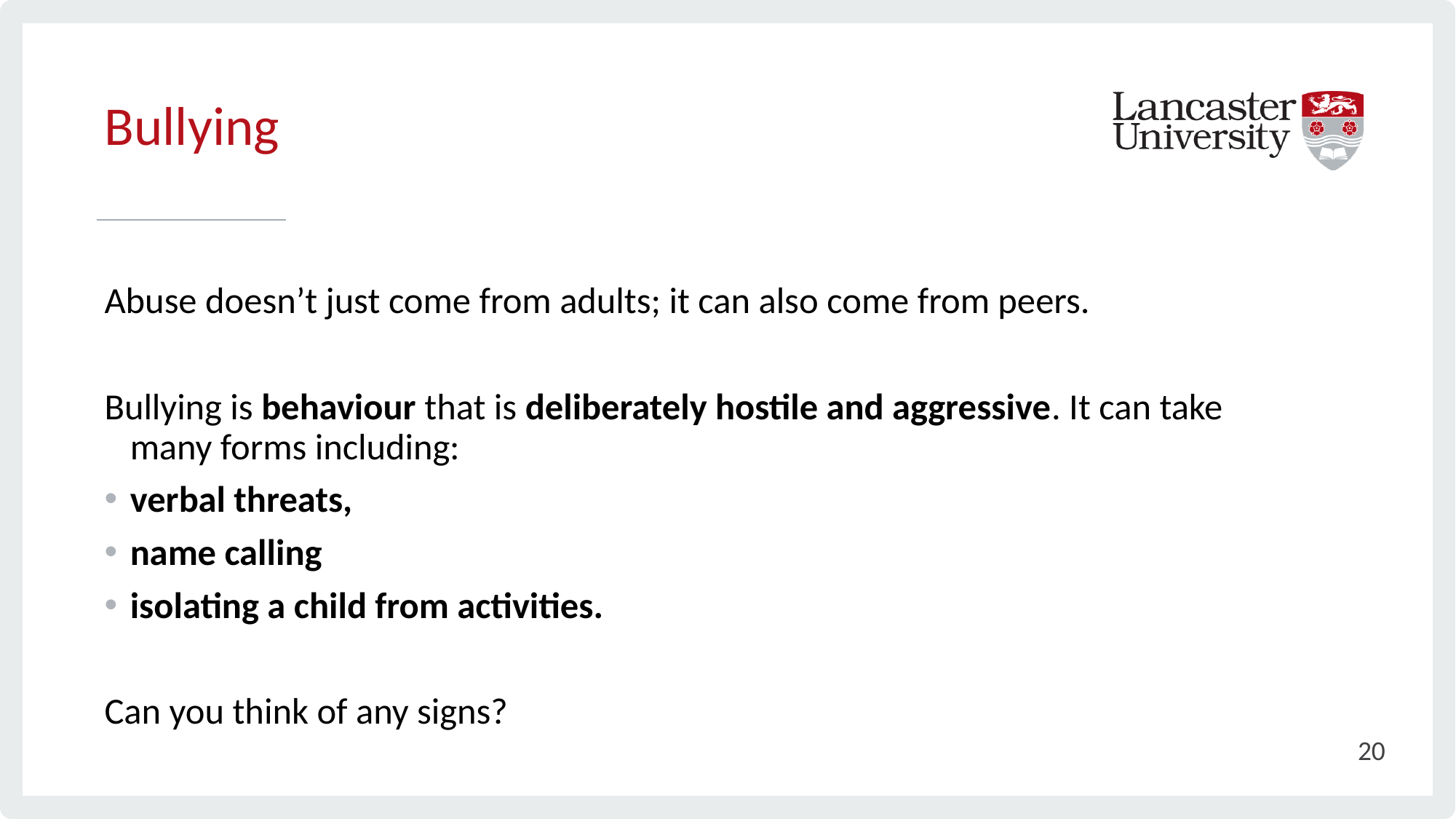

# Bullying
Abuse doesn’t just come from adults; it can also come from peers.

Bullying is behaviour that is deliberately hostile and aggressive. It can take many forms including:
verbal threats,
name calling
isolating a child from activities.

Can you think of any signs?

20